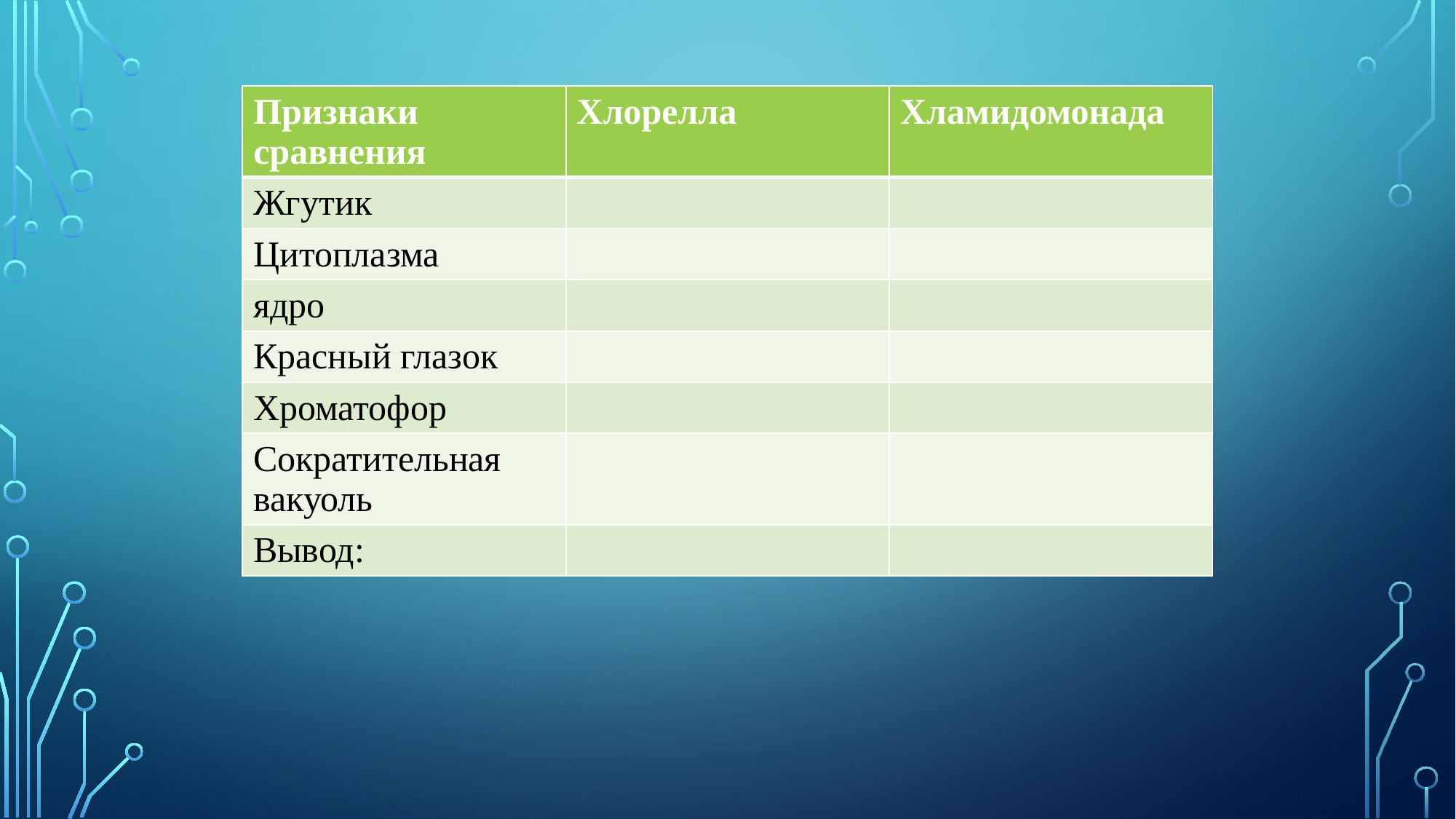

| Признаки сравнения | Хлорелла | Хламидомонада |
| --- | --- | --- |
| Жгутик |  |  |
| Цитоплазма |  |  |
| ядро |  |  |
| Красный глазок |  |  |
| Хроматофор |  |  |
| Сократительная вакуоль |  |  |
| Вывод: |  |  |